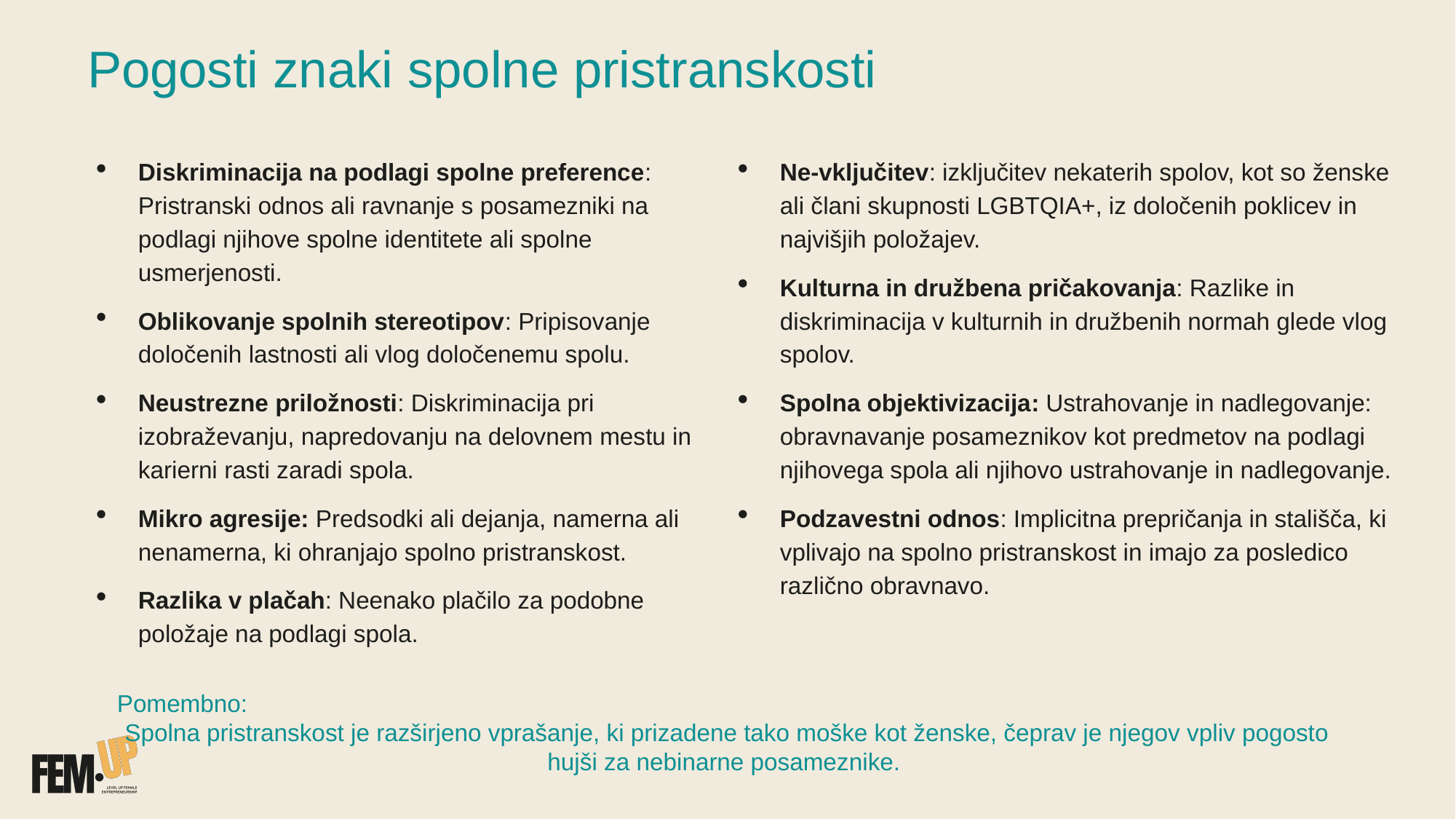

# Pogosti znaki spolne pristranskosti
Diskriminacija na podlagi spolne preference: Pristranski odnos ali ravnanje s posamezniki na podlagi njihove spolne identitete ali spolne usmerjenosti.
Oblikovanje spolnih stereotipov: Pripisovanje določenih lastnosti ali vlog določenemu spolu.
Neustrezne priložnosti: Diskriminacija pri izobraževanju, napredovanju na delovnem mestu in karierni rasti zaradi spola.
Mikro agresije: Predsodki ali dejanja, namerna ali nenamerna, ki ohranjajo spolno pristranskost.
Razlika v plačah: Neenako plačilo za podobne položaje na podlagi spola.

Ne-vključitev: izključitev nekaterih spolov, kot so ženske ali člani skupnosti LGBTQIA+, iz določenih poklicev in najvišjih položajev.
Kulturna in družbena pričakovanja: Razlike in diskriminacija v kulturnih in družbenih normah glede vlog spolov.
Spolna objektivizacija: Ustrahovanje in nadlegovanje: obravnavanje posameznikov kot predmetov na podlagi njihovega spola ali njihovo ustrahovanje in nadlegovanje.
Podzavestni odnos: Implicitna prepričanja in stališča, ki vplivajo na spolno pristranskost in imajo za posledico različno obravnavo.

Pomembno:
Spolna pristranskost je razširjeno vprašanje, ki prizadene tako moške kot ženske, čeprav je njegov vpliv pogosto hujši za nebinarne posameznike.